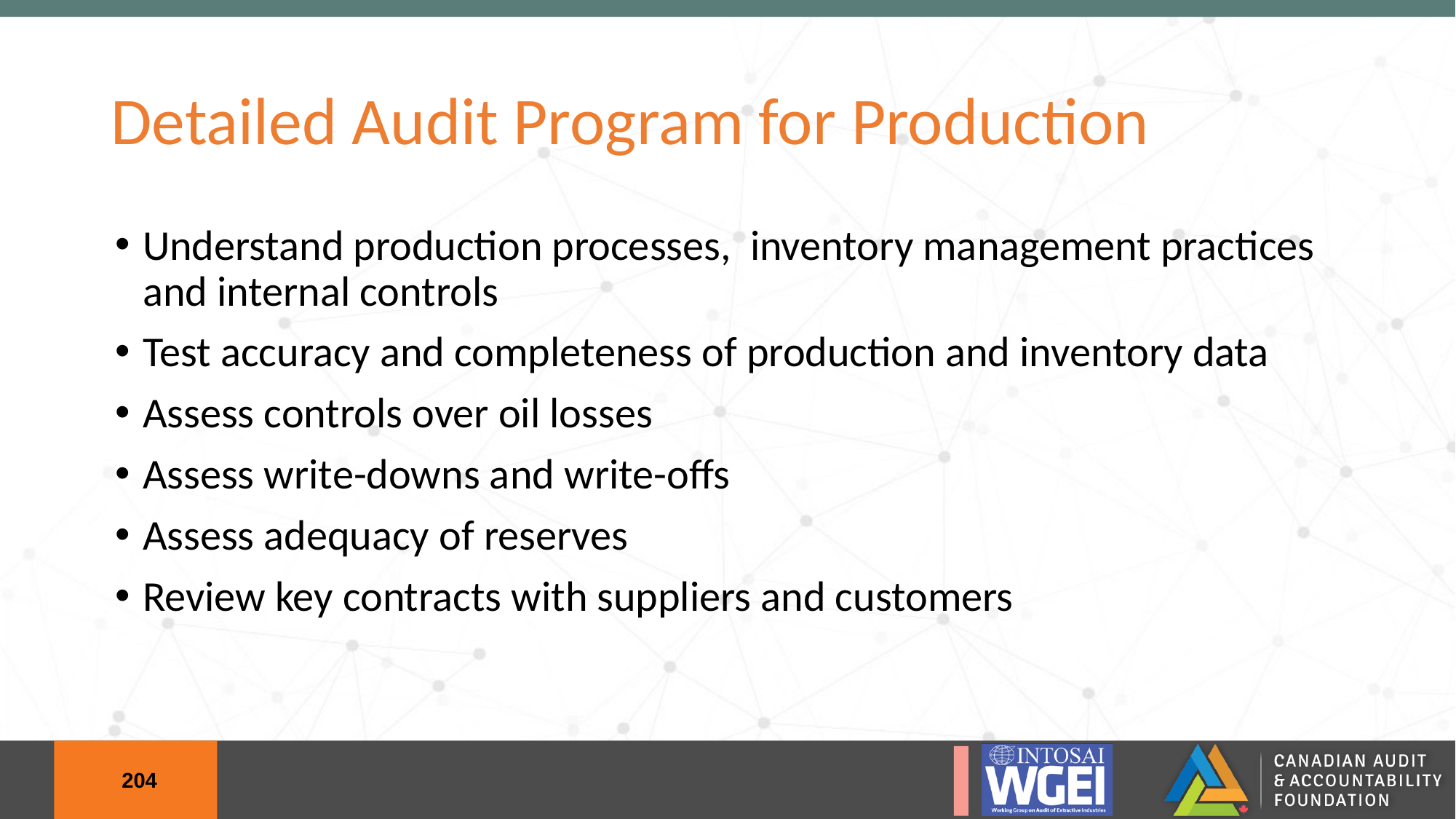

# Detailed Audit Program for Production
Understand production processes,  inventory management practices and internal controls
Test accuracy and completeness of production and inventory data
Assess controls over oil losses
Assess write-downs and write-offs
Assess adequacy of reserves
Review key contracts with suppliers and customers